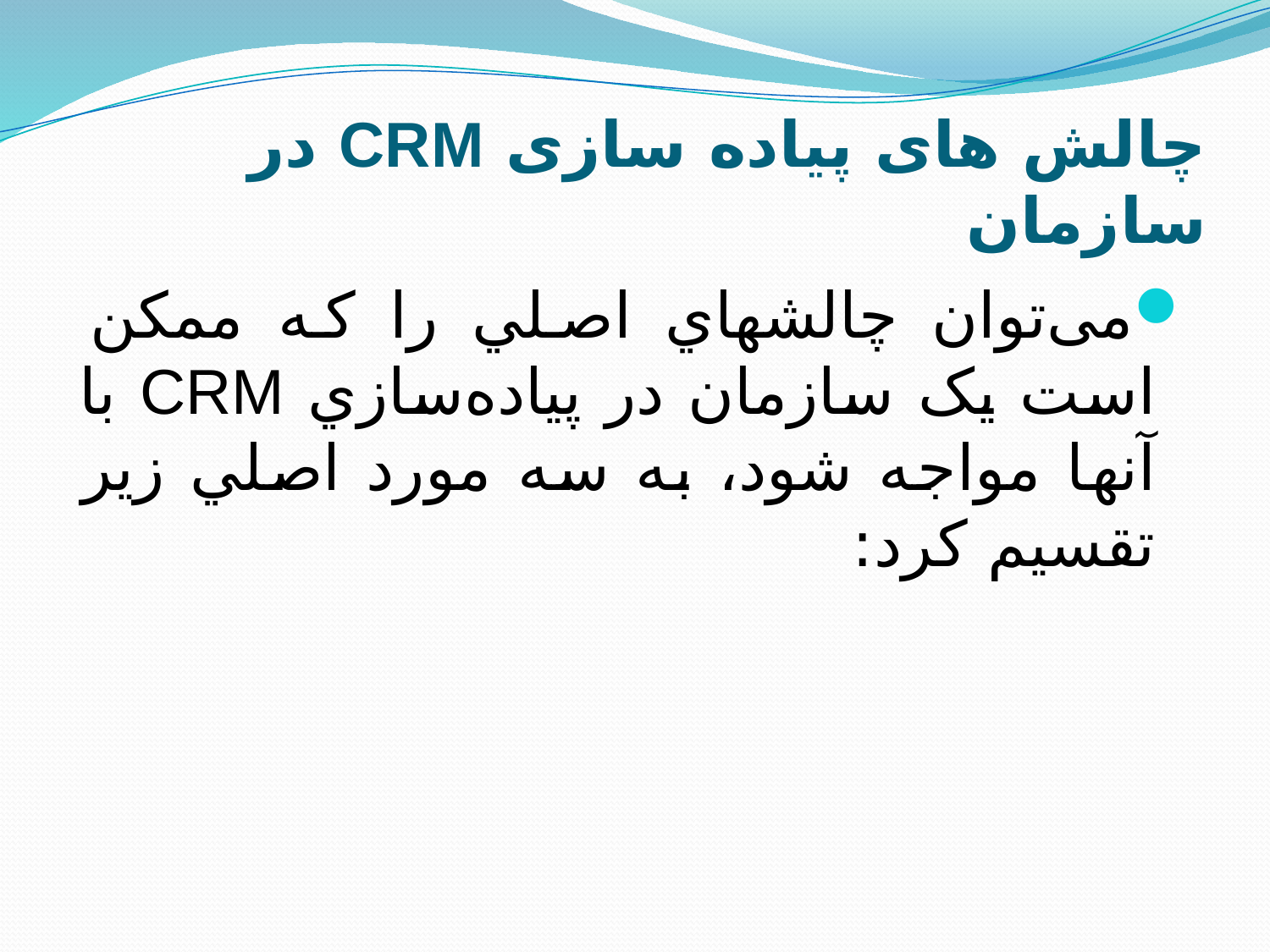

# چالش های پیاده سازی CRM در سازمان
می‌توان چالش‏هاي اصلي را که ممکن است يک سازمان در پياده‌سازي CRM با آنها مواجه شود، به سه مورد اصلي زير تقسيم کرد: